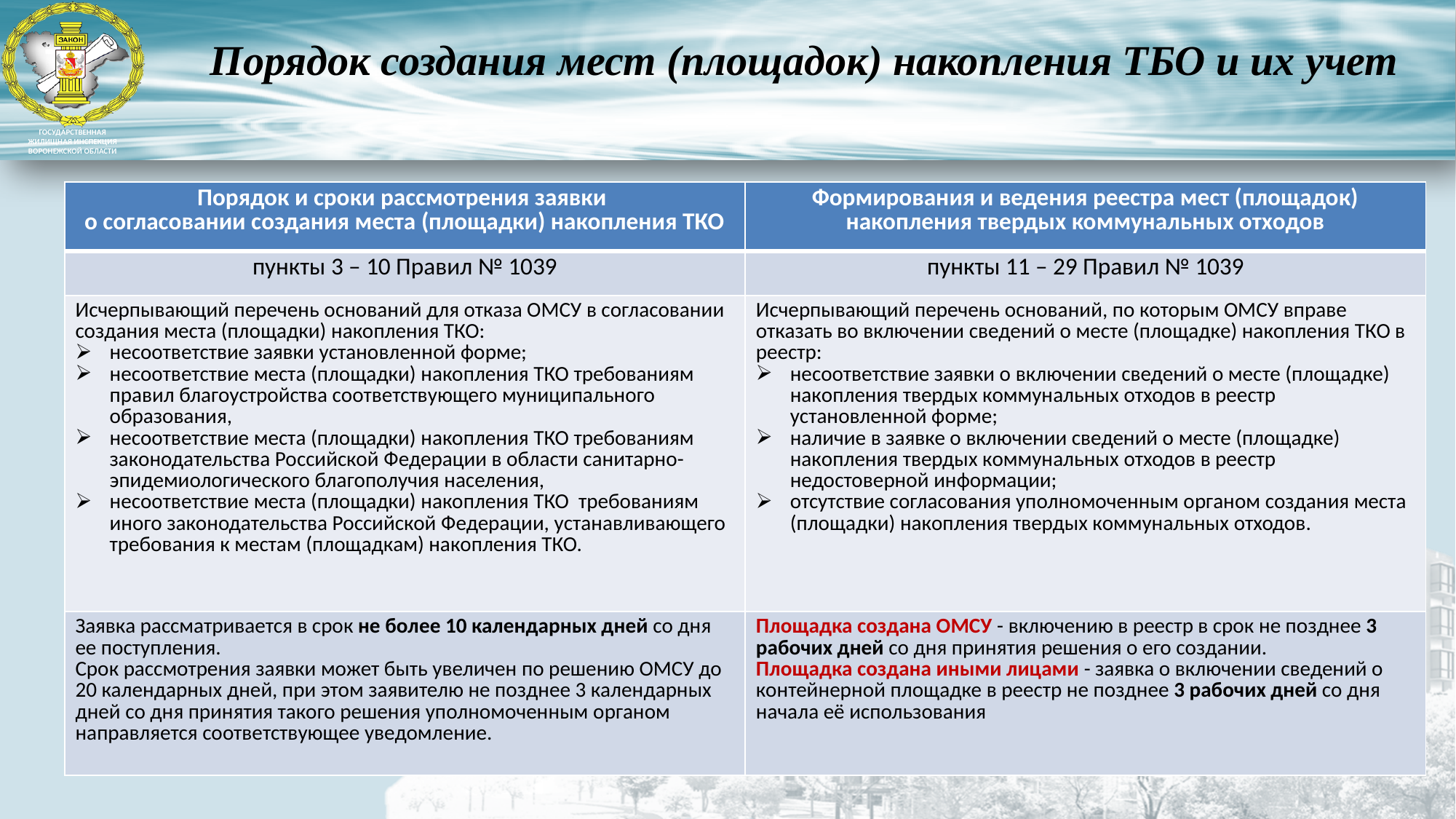

Порядок создания мест (площадок) накопления ТБО и их учет
| Порядок и сроки рассмотрения заявки о согласовании создания места (площадки) накопления ТКО | Формирования и ведения реестра мест (площадок) накопления твердых коммунальных отходов |
| --- | --- |
| пункты 3 – 10 Правил № 1039 | пункты 11 – 29 Правил № 1039 |
| Исчерпывающий перечень оснований для отказа ОМСУ в согласовании создания места (площадки) накопления ТКО: несоответствие заявки установленной форме; несоответствие места (площадки) накопления ТКО требованиям правил благоустройства соответствующего муниципального образования, несоответствие места (площадки) накопления ТКО требованиям законодательства Российской Федерации в области санитарно-эпидемиологического благополучия населения, несоответствие места (площадки) накопления ТКО требованиям иного законодательства Российской Федерации, устанавливающего требования к местам (площадкам) накопления ТКО. | Исчерпывающий перечень оснований, по которым ОМСУ вправе отказать во включении сведений о месте (площадке) накопления ТКО в реестр: несоответствие заявки о включении сведений о месте (площадке) накопления твердых коммунальных отходов в реестр установленной форме; наличие в заявке о включении сведений о месте (площадке) накопления твердых коммунальных отходов в реестр недостоверной информации; отсутствие согласования уполномоченным органом создания места (площадки) накопления твердых коммунальных отходов. |
| Заявка рассматривается в срок не более 10 календарных дней со дня ее поступления. Срок рассмотрения заявки может быть увеличен по решению ОМСУ до 20 календарных дней, при этом заявителю не позднее 3 календарных дней со дня принятия такого решения уполномоченным органом направляется соответствующее уведомление. | Площадка создана ОМСУ - включению в реестр в срок не позднее 3 рабочих дней со дня принятия решения о его создании. Площадка создана иными лицами - заявка о включении сведений о контейнерной площадке в реестр не позднее 3 рабочих дней со дня начала её использования |